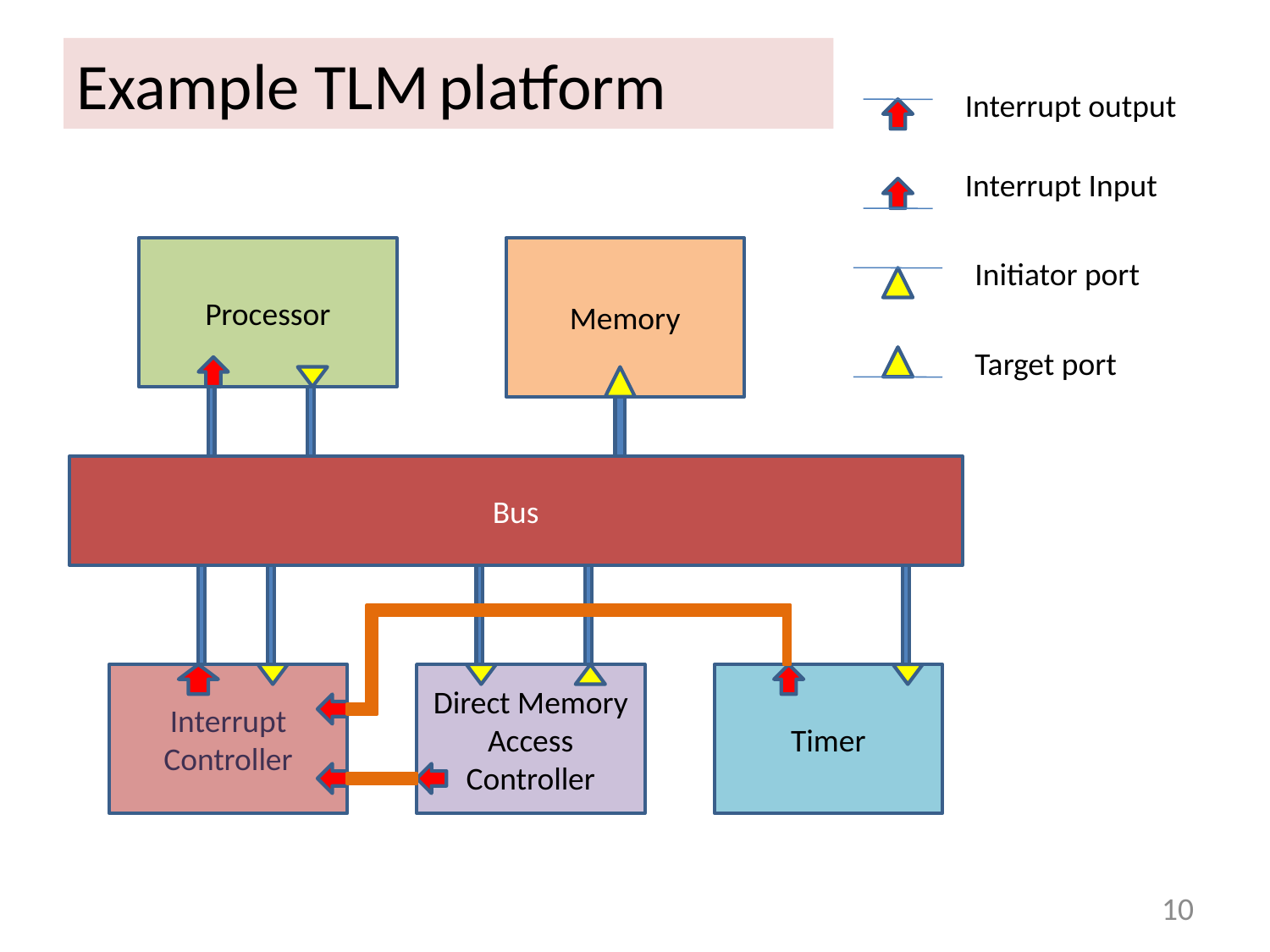

# Example TLM platform
Interrupt output

Interrupt Input

Processor
Memory
Initiator port

Target port

Bus

Interrupt Controller

Direct Memory Access Controller

Timer

10